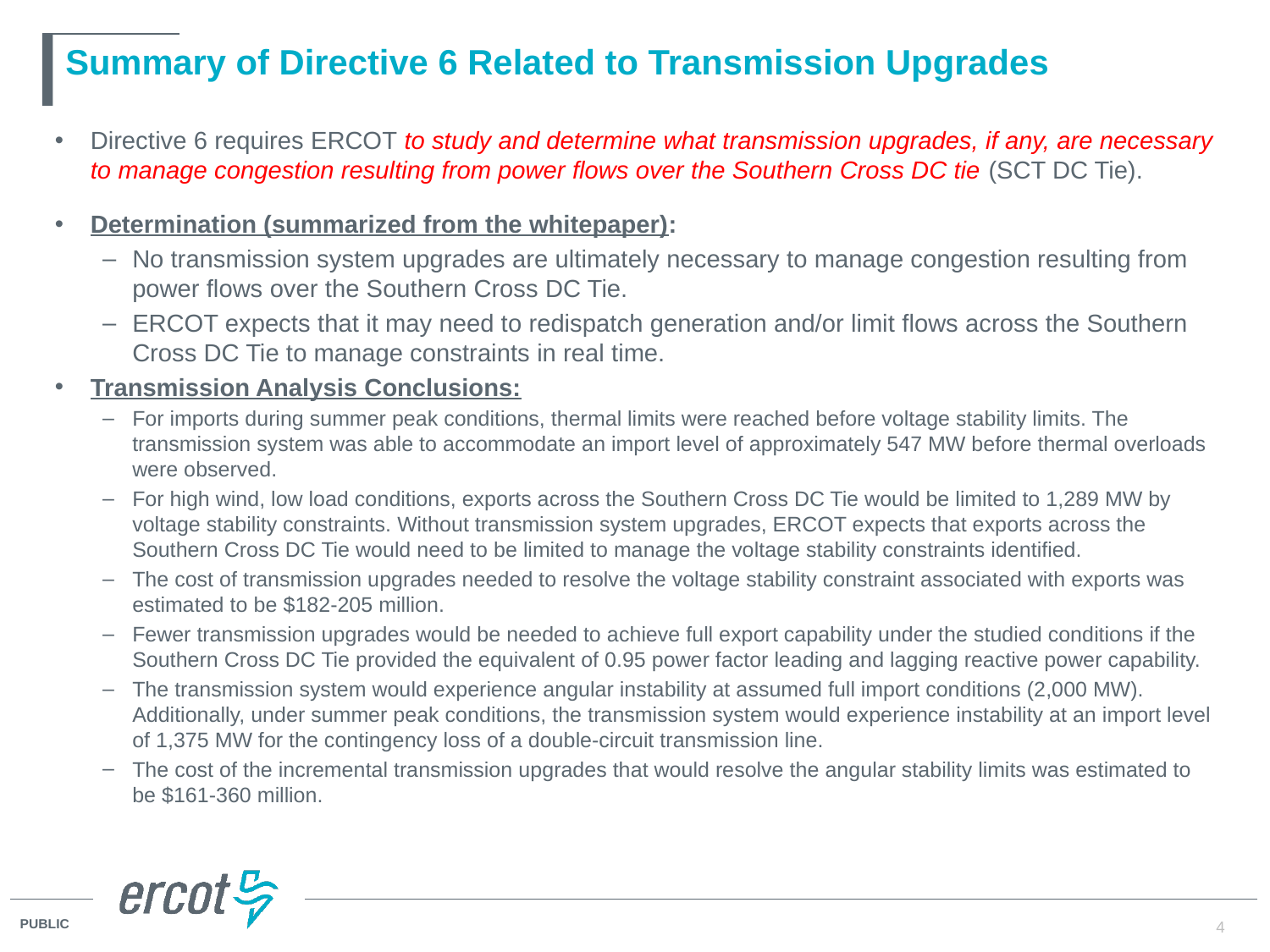

# Summary of Directive 6 Related to Transmission Upgrades
Directive 6 requires ERCOT to study and determine what transmission upgrades, if any, are necessary to manage congestion resulting from power flows over the Southern Cross DC tie (SCT DC Tie).

Determination (summarized from the whitepaper):
No transmission system upgrades are ultimately necessary to manage congestion resulting from power flows over the Southern Cross DC Tie.
ERCOT expects that it may need to redispatch generation and/or limit flows across the Southern Cross DC Tie to manage constraints in real time.
Transmission Analysis Conclusions:
For imports during summer peak conditions, thermal limits were reached before voltage stability limits. The transmission system was able to accommodate an import level of approximately 547 MW before thermal overloads were observed.
For high wind, low load conditions, exports across the Southern Cross DC Tie would be limited to 1,289 MW by voltage stability constraints. Without transmission system upgrades, ERCOT expects that exports across the Southern Cross DC Tie would need to be limited to manage the voltage stability constraints identified.
The cost of transmission upgrades needed to resolve the voltage stability constraint associated with exports was estimated to be $182-205 million.
Fewer transmission upgrades would be needed to achieve full export capability under the studied conditions if the Southern Cross DC Tie provided the equivalent of 0.95 power factor leading and lagging reactive power capability.
The transmission system would experience angular instability at assumed full import conditions (2,000 MW). Additionally, under summer peak conditions, the transmission system would experience instability at an import level of 1,375 MW for the contingency loss of a double-circuit transmission line.
The cost of the incremental transmission upgrades that would resolve the angular stability limits was estimated to be $161-360 million.

4